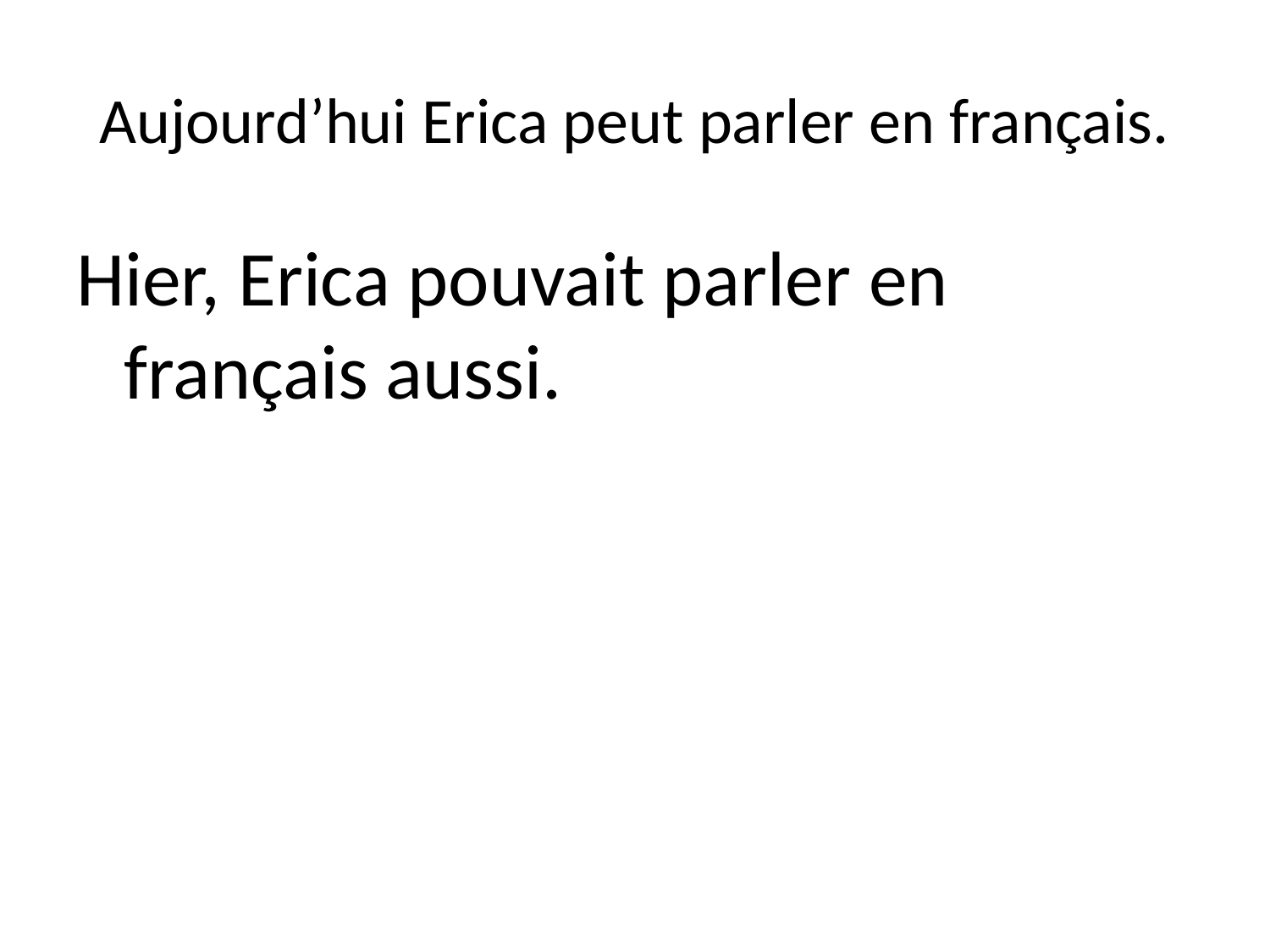

# Aujourd’hui Erica peut parler en français.
Hier, Erica pouvait parler en français aussi.